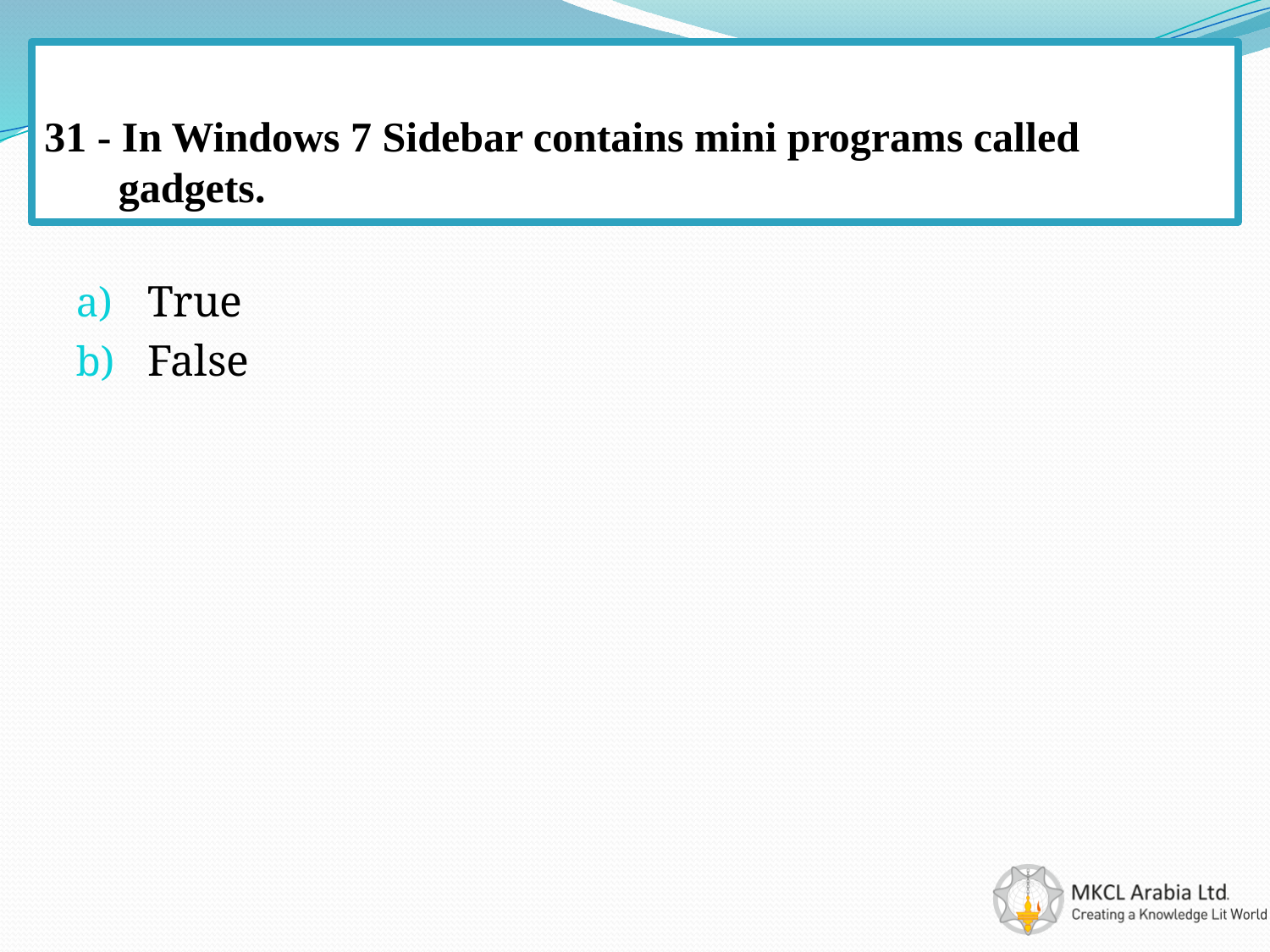

# 31 - In Windows 7 Sidebar contains mini programs called gadgets.
True
False